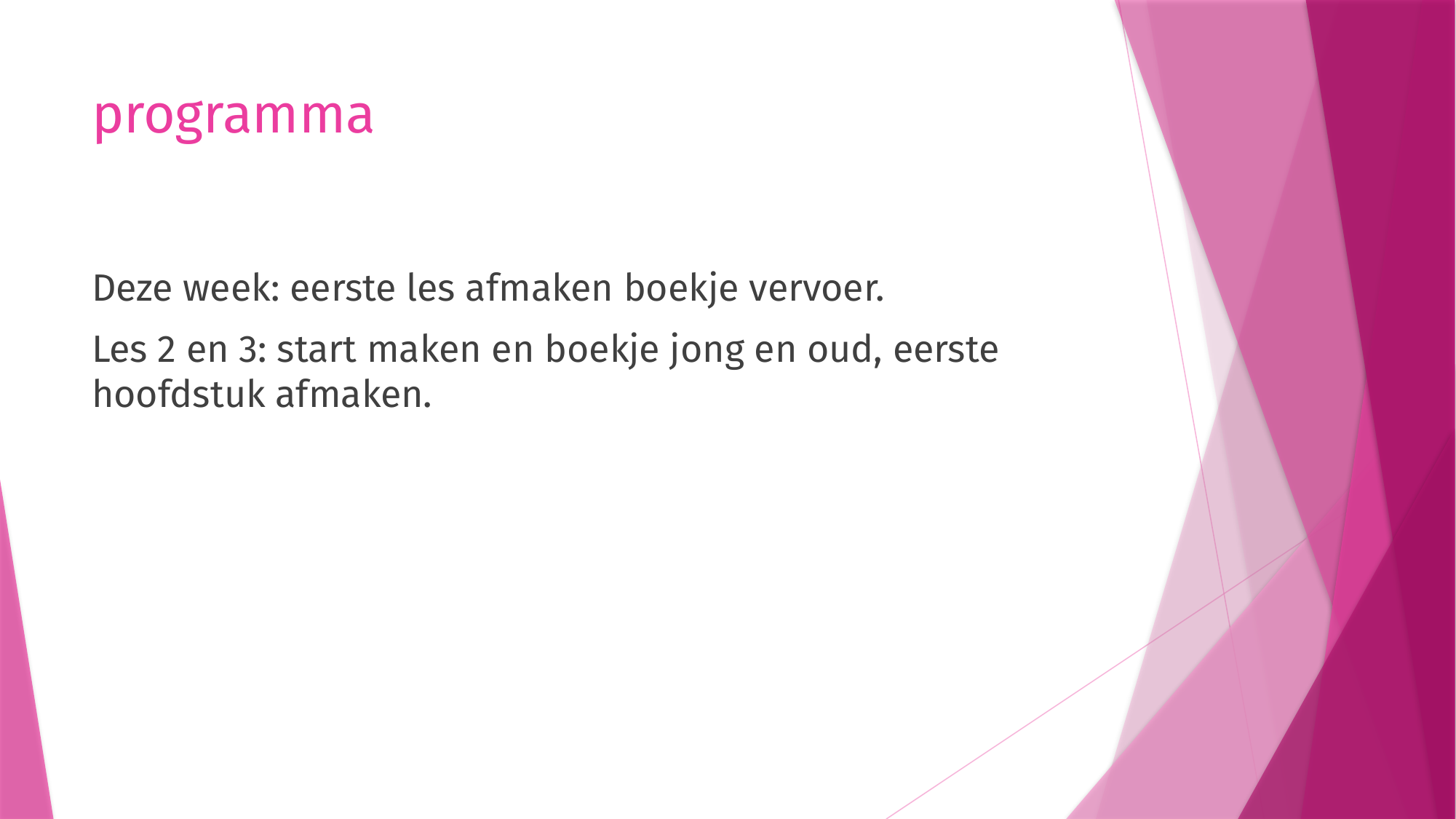

# programma
Deze week: eerste les afmaken boekje vervoer.
Les 2 en 3: start maken en boekje jong en oud, eerste hoofdstuk afmaken.